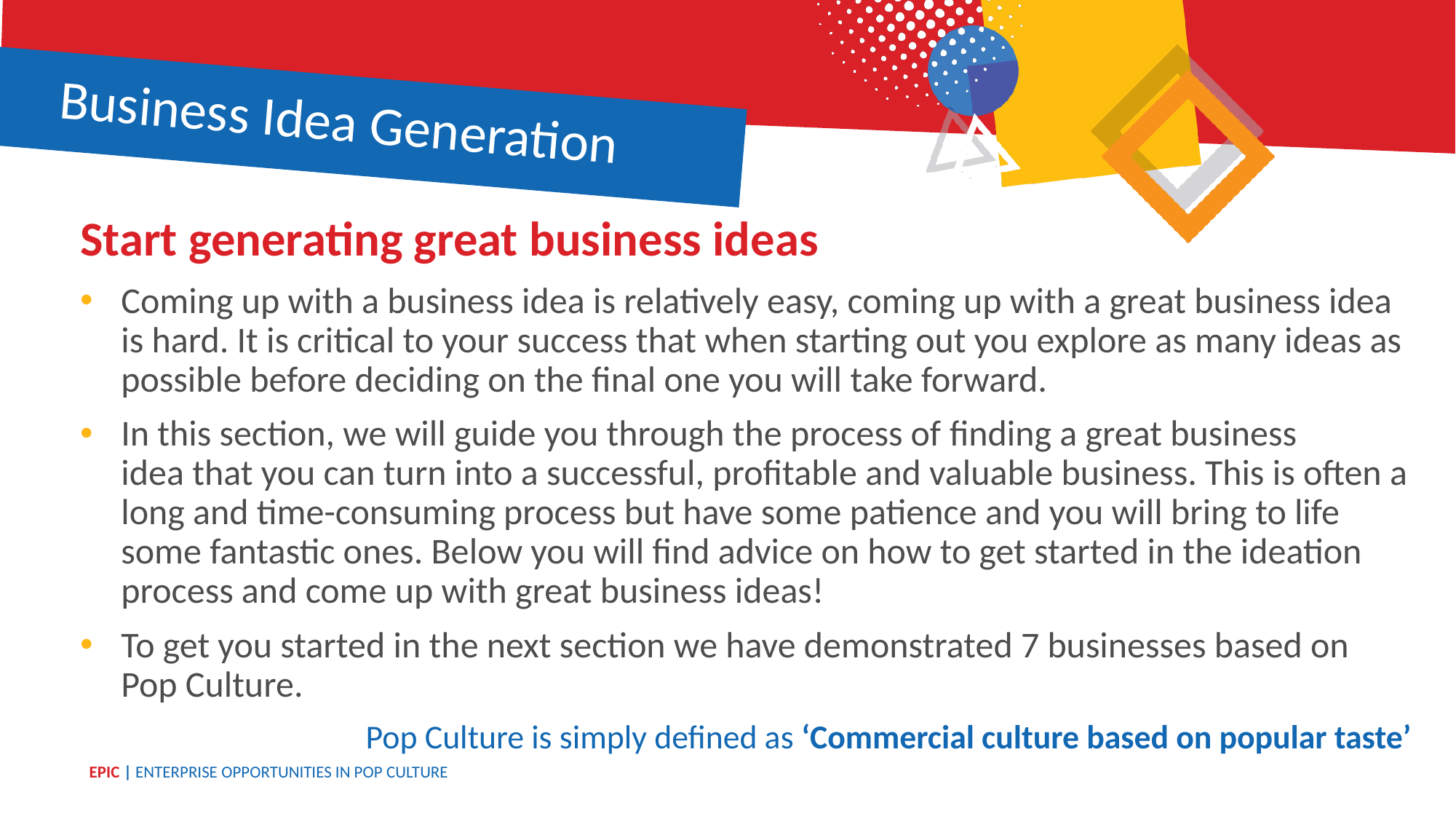

Business Idea Generation

Start generating great business ideas
Coming up with a business idea is relatively easy, coming up with a great business idea is hard. It is critical to your success that when starting out you explore as many ideas as possible before deciding on the final one you will take forward.
In this section, we will guide you through the process of finding a great business idea that you can turn into a successful, profitable and valuable business. This is often a long and time-consuming process but have some patience and you will bring to life some fantastic ones. Below you will find advice on how to get started in the ideation process and come up with great business ideas!
To get you started in the next section we have demonstrated 7 businesses based on Pop Culture.
Pop Culture is simply defined as ‘Commercial culture based on popular taste’